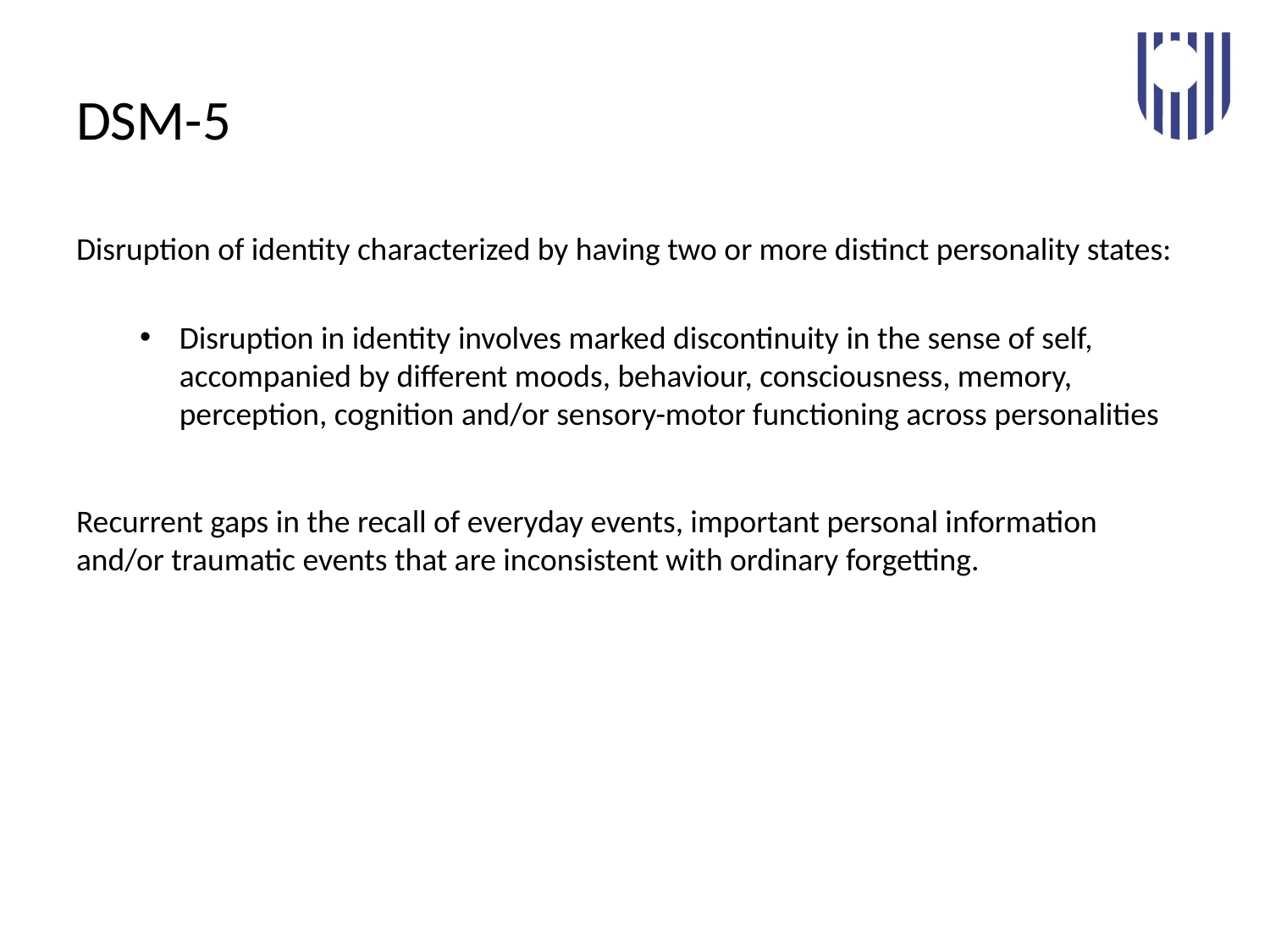

# DSM-5
Disruption of identity characterized by having two or more distinct personality states:

Disruption in identity involves marked discontinuity in the sense of self, accompanied by different moods, behaviour, consciousness, memory, perception, cognition and/or sensory-motor functioning across personalities

Recurrent gaps in the recall of everyday events, important personal information and/or traumatic events that are inconsistent with ordinary forgetting.